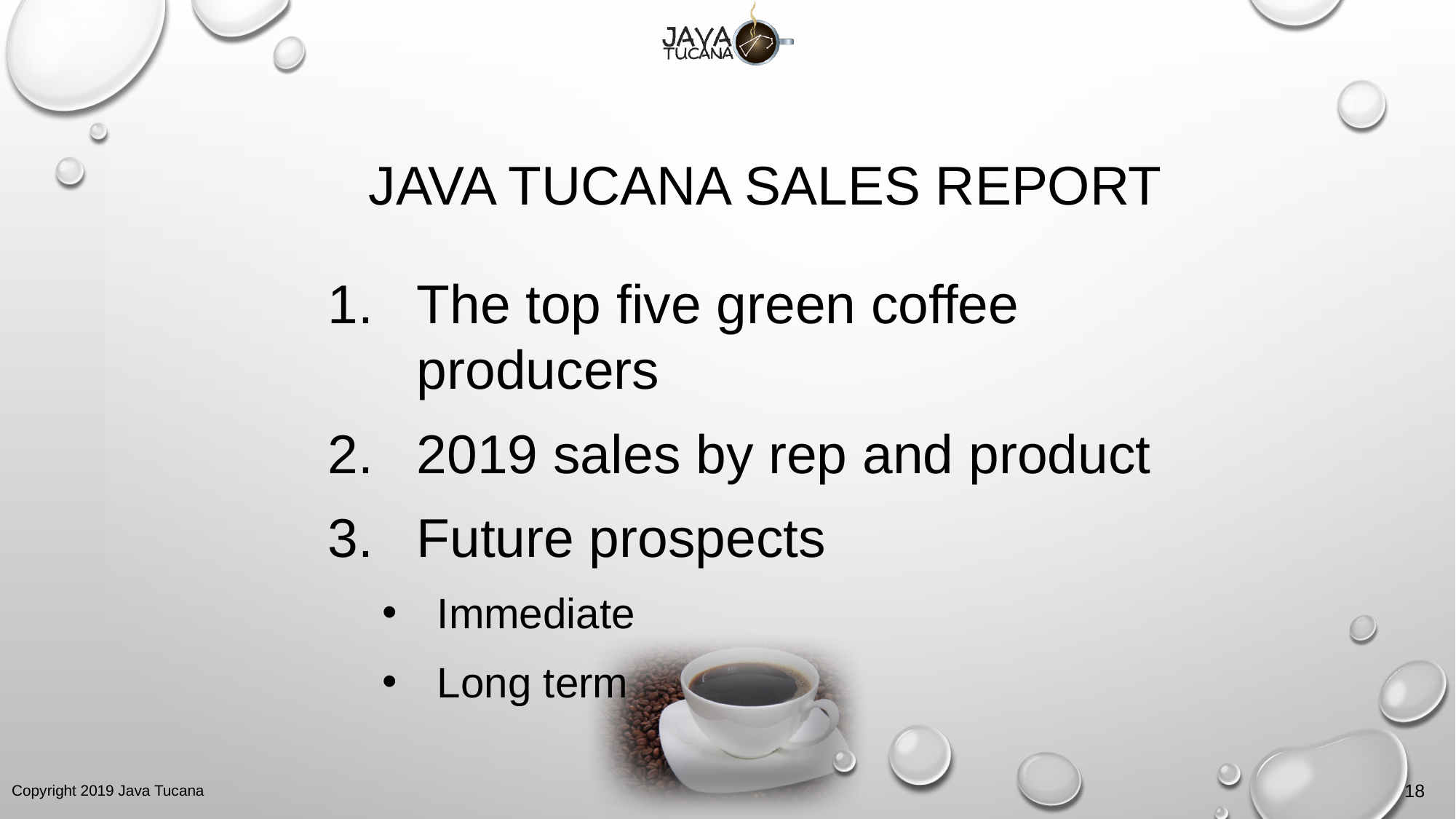

# Java Tucana Sales Report
The top five green coffee producers
2019 sales by rep and product
Future prospects
Immediate
Long term
18
Copyright 2019 Java Tucana